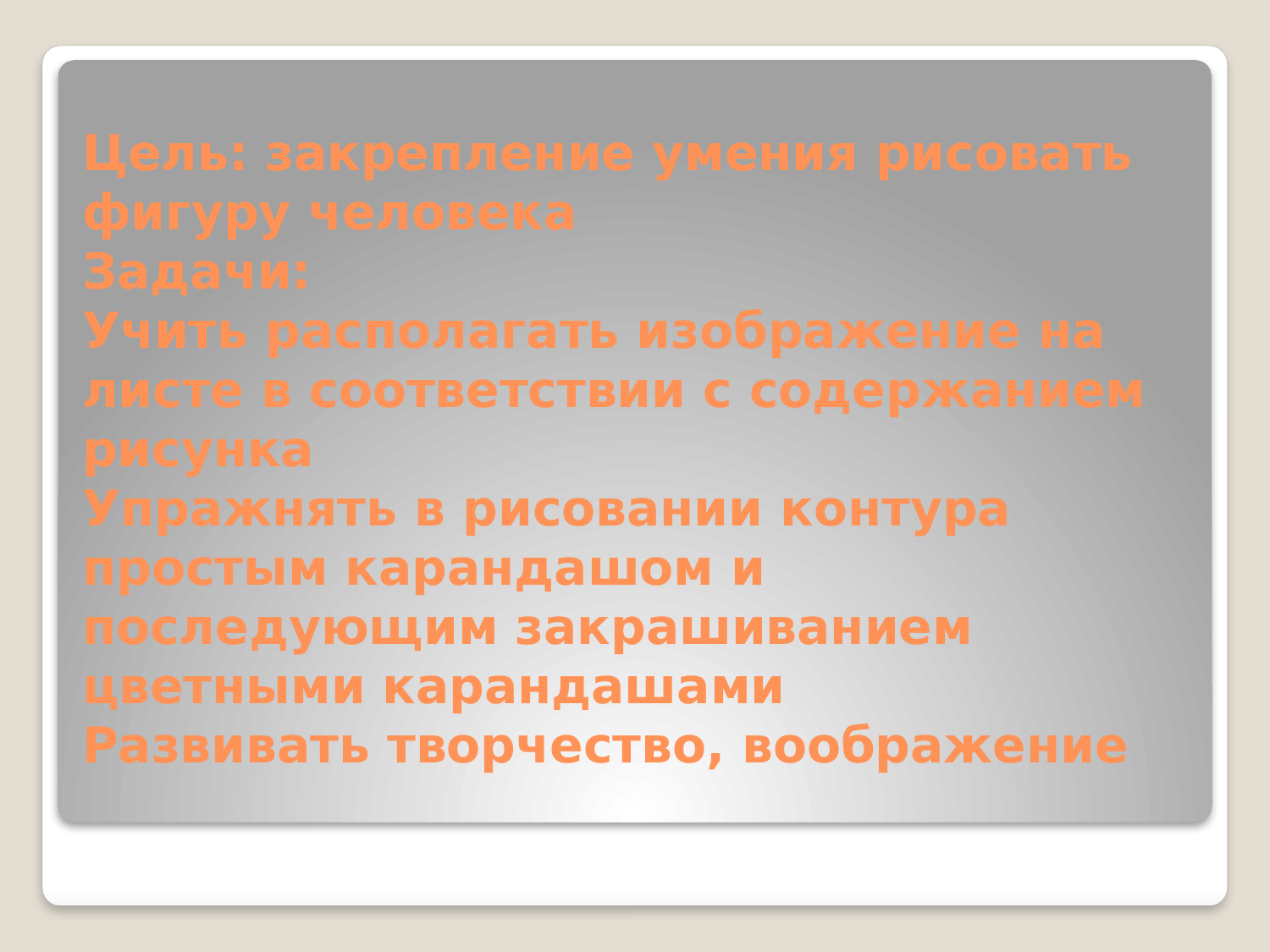

# Цель: закрепление умения рисовать фигуру человека Задачи: Учить располагать изображение на листе в соответствии с содержанием рисунка Упражнять в рисовании контура простым карандашом и последующим закрашиванием цветными карандашами Развивать творчество, воображение